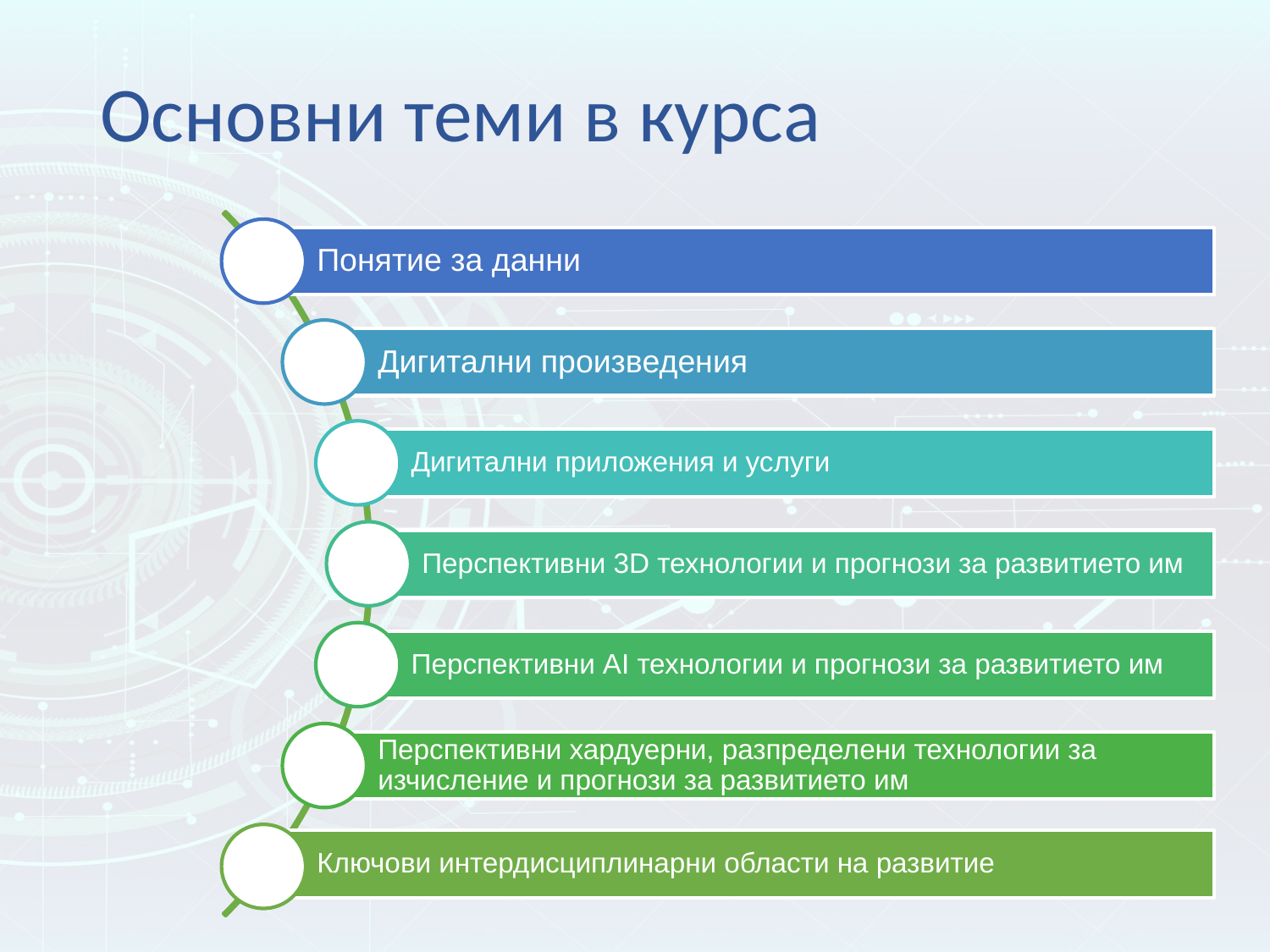

# Основни теми в курса
Понятие за данни
Дигитални произведения
Дигитални приложения и услуги
Перспективни 3D технологии и прогнози за развитието им
Перспективни AI технологии и прогнози за развитието им
Перспективни хардуерни, разпределени технологии за изчисление и прогнози за развитието им
Ключови интердисциплинарни области на развитие